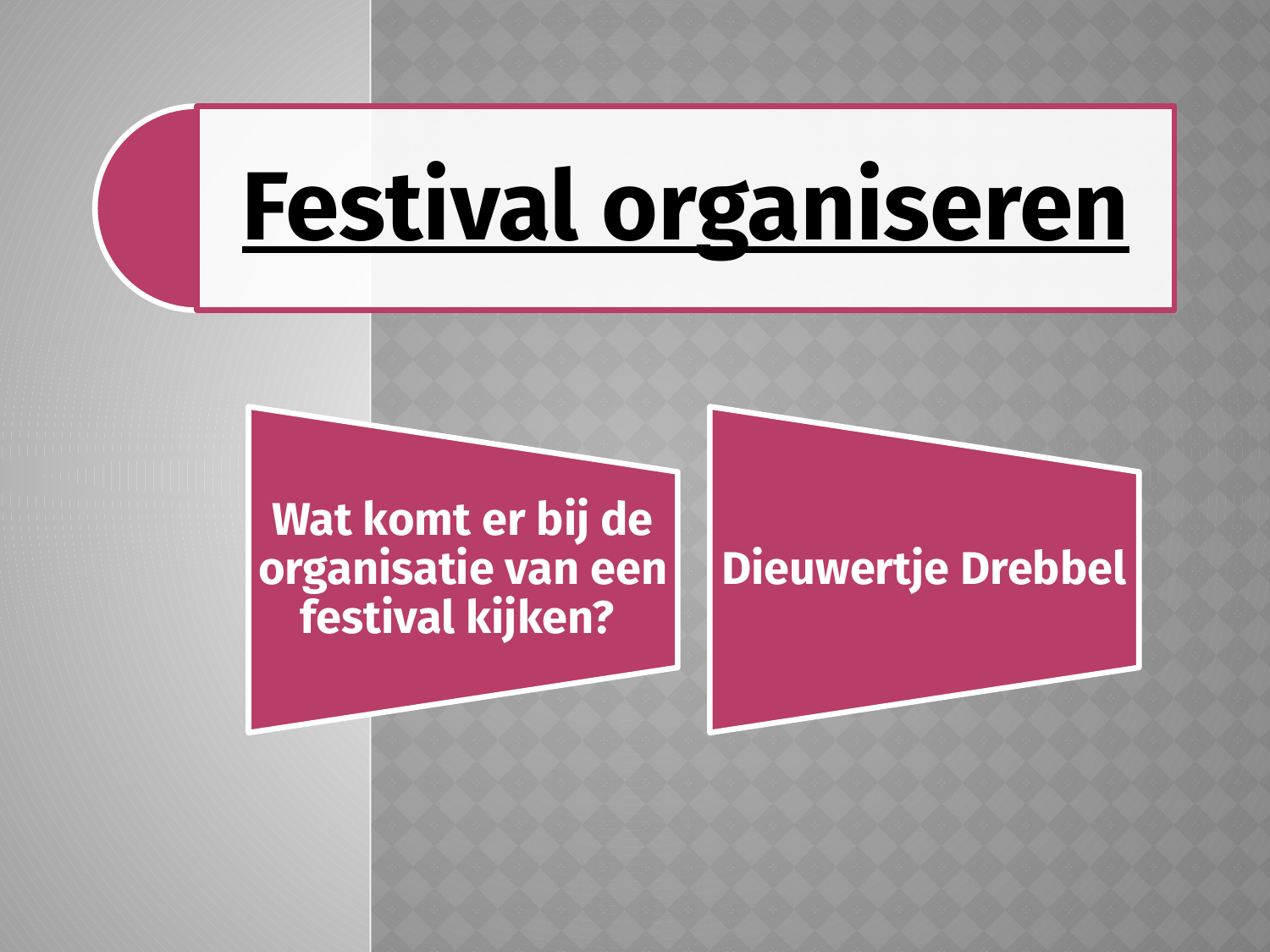

Festival organiseren
Wat komt er bij de organisatie van een festival kijken?
Dieuwertje Drebbel